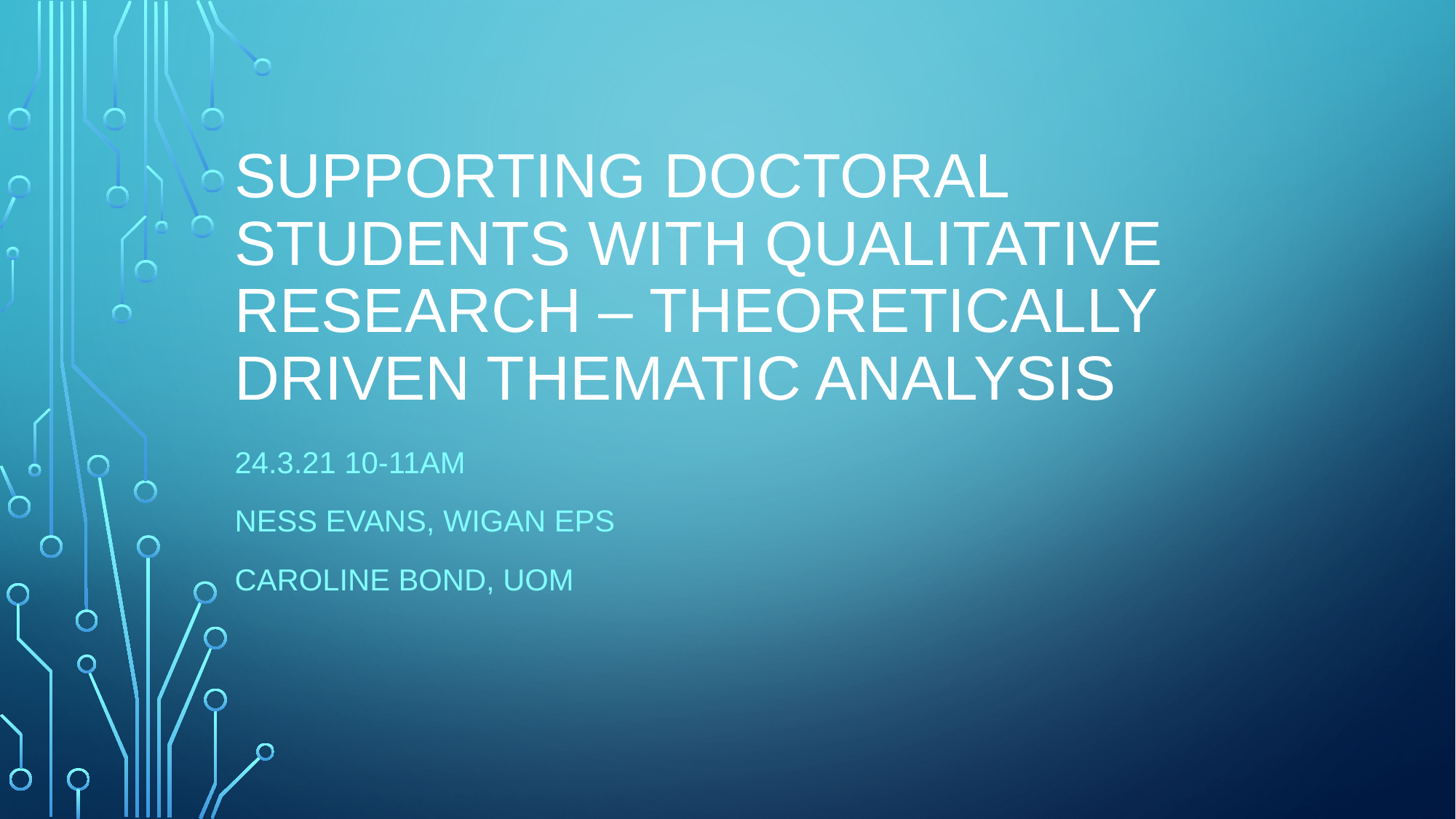

# Supporting doctoral students with qualitative research – theoretically driven thematic analysis
24.3.21 10-11am
Ness Evans, Wigan EPS
Caroline Bond, UoM